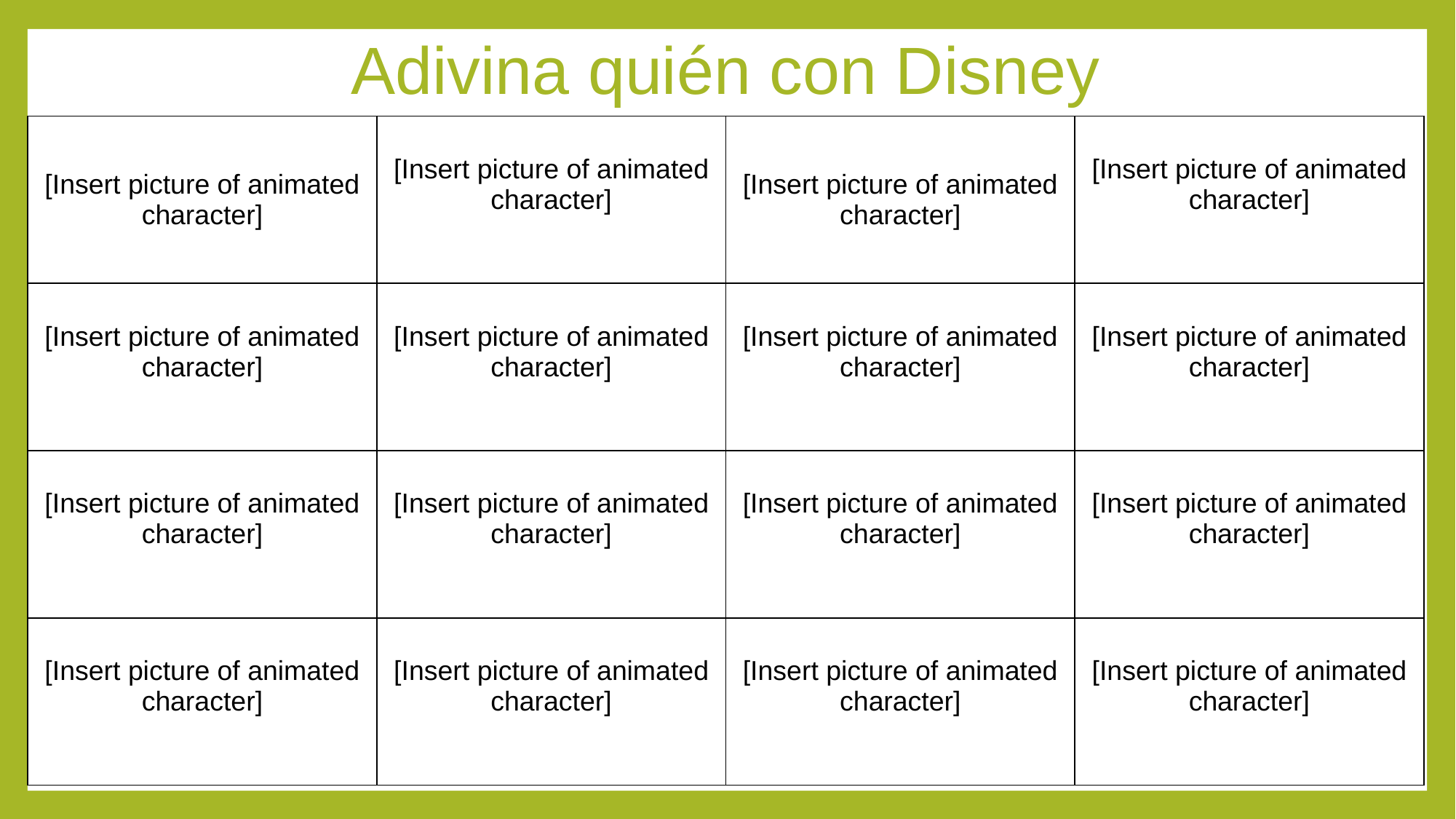

# Adivina quién con Disney
| [Insert picture of animated character] | [Insert picture of animated character] | [Insert picture of animated character] | [Insert picture of animated character] |
| --- | --- | --- | --- |
| [Insert picture of animated character] | [Insert picture of animated character] | [Insert picture of animated character] | [Insert picture of animated character] |
| [Insert picture of animated character] | [Insert picture of animated character] | [Insert picture of animated character] | [Insert picture of animated character] |
| [Insert picture of animated character] | [Insert picture of animated character] | [Insert picture of animated character] | [Insert picture of animated character] |